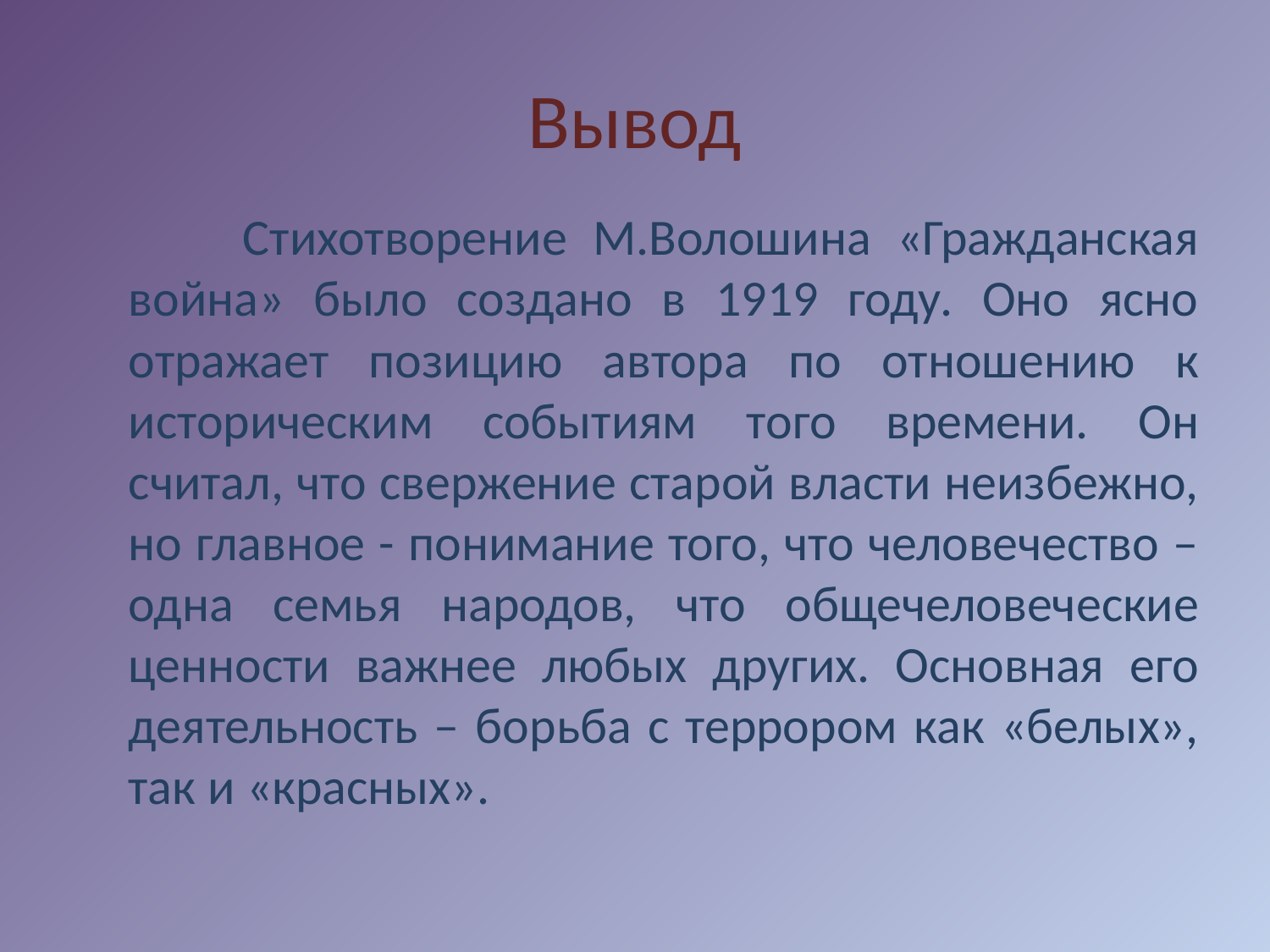

# Вывод
		Стихотворение М.Волошина «Гражданская война» было создано в 1919 году. Оно ясно отражает позицию автора по отношению к историческим событиям того времени. Он считал, что свержение старой власти неизбежно, но главное - понимание того, что человечество – одна семья народов, что общечеловеческие ценности важнее любых других. Основная его деятельность – борьба с террором как «белых», так и «красных».